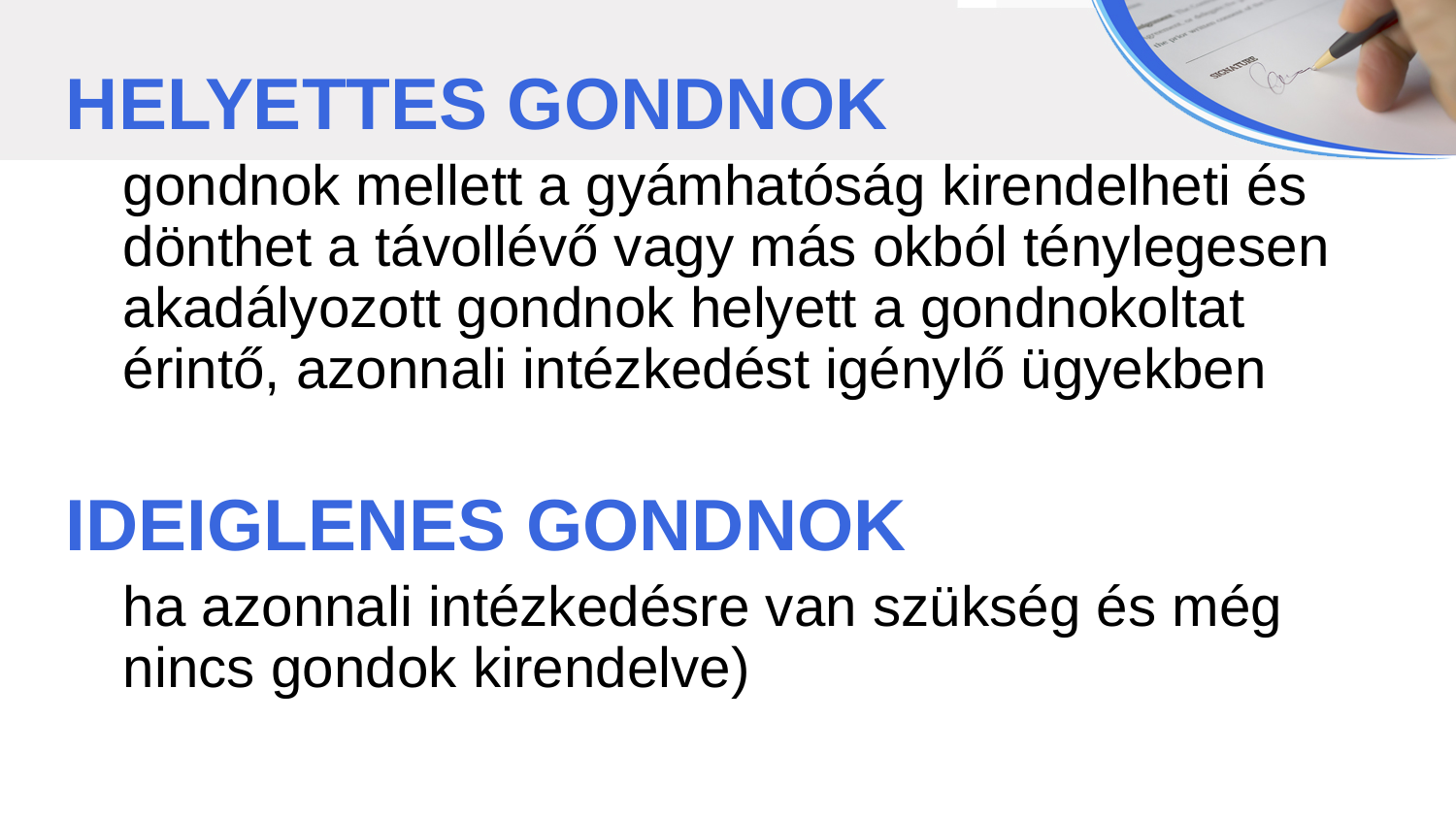

HELYETTES GONDNOK
gondnok mellett a gyámhatóság kirendelheti és
dönthet a távollévő vagy más okból ténylegesen
akadályozott gondnok helyett a gondnokoltat
érintő, azonnali intézkedést igénylő ügyekben

IDEIGLENES GONDNOK
ha azonnali intézkedésre van szükség és még
nincs gondok kirendelve)